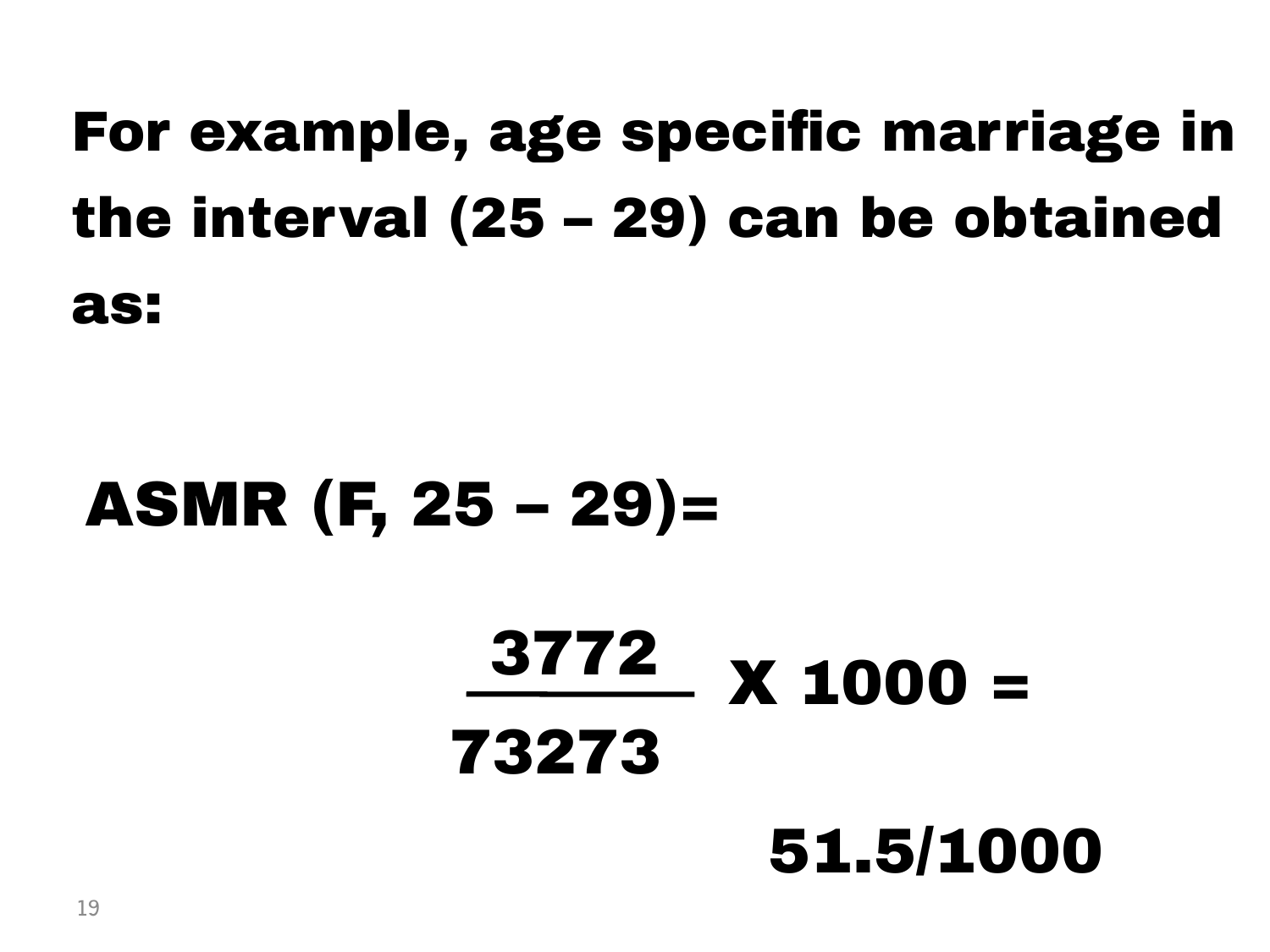

For example, age specific marriage in the interval (25 – 29) can be obtained as:

ASMR (F, 25 – 29)=
3772
X 1000 =
73273
51.5/1000
19